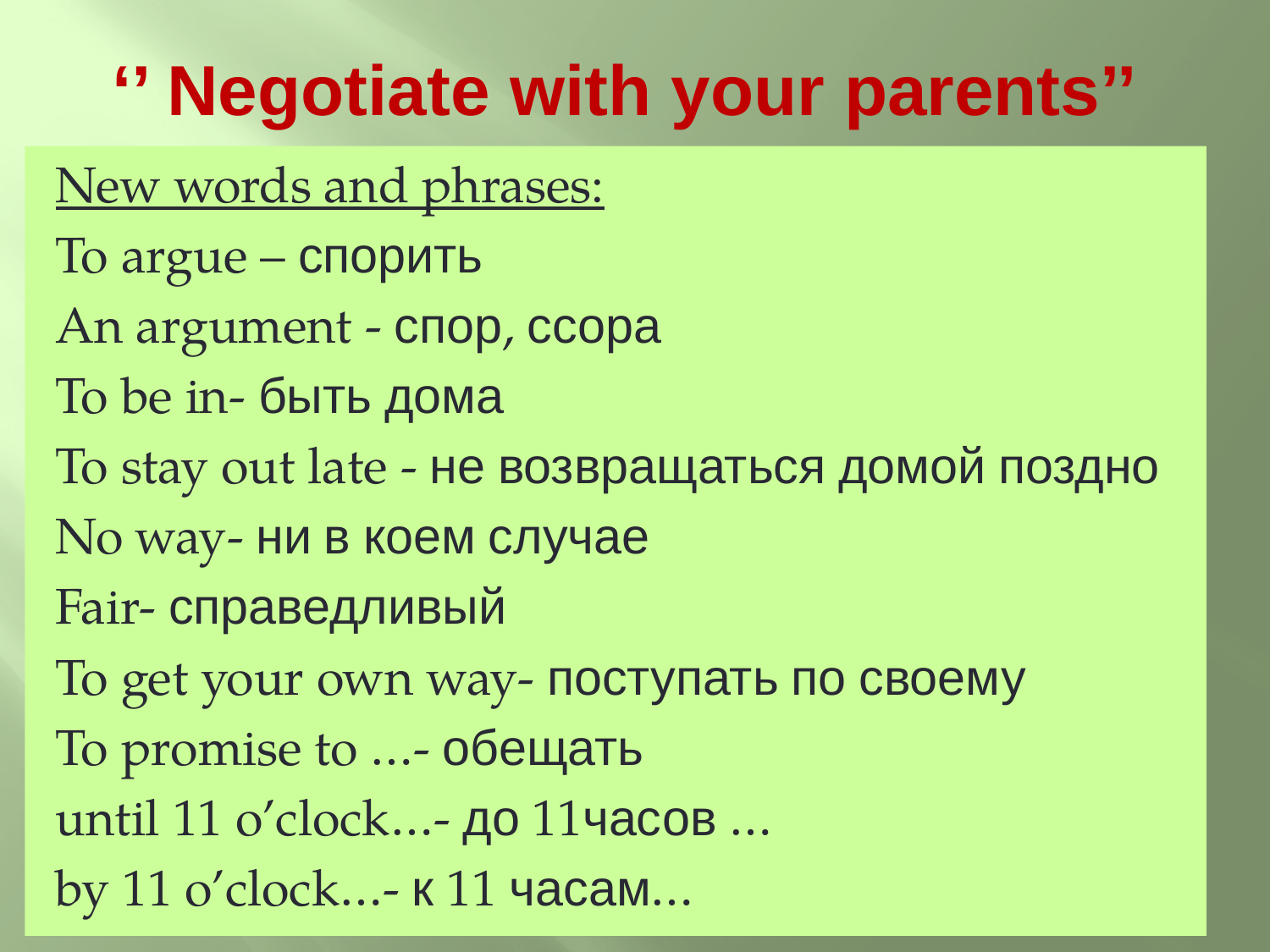

# ‘’ Negotiate with your parents’’
New words and phrases:
To argue – спорить
An argument - спор, ссора
To be in- быть дома
To stay out late - не возвращаться домой поздно
No way- ни в коем случае
Fair- справедливый
To get your own way- поступать по своему
To promise to …- обещать
until 11 o’clock…- до 11часов …
by 11 o’clock…- к 11 часам…